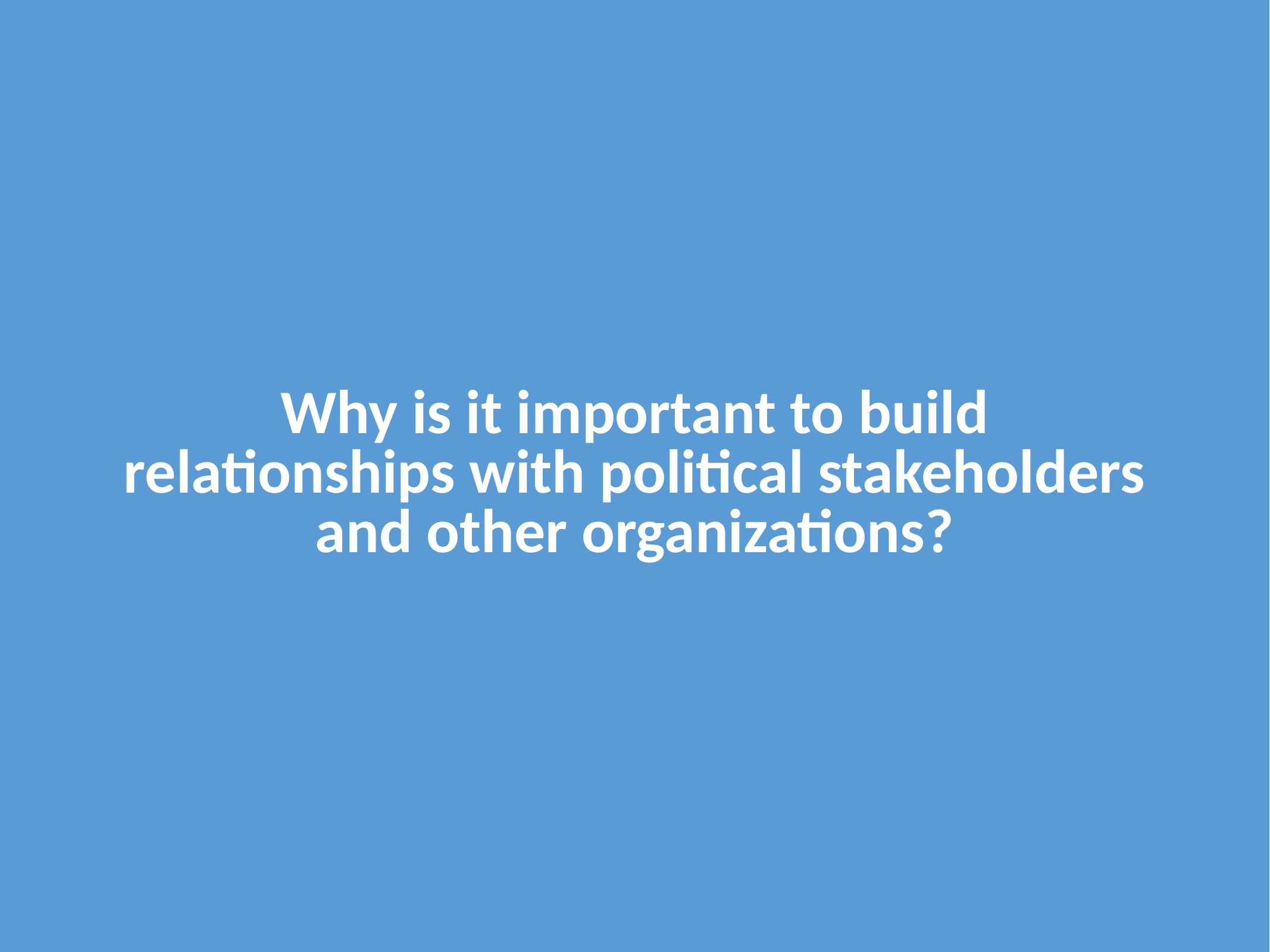

Why is it important to build relationships with political stakeholders and other organizations?